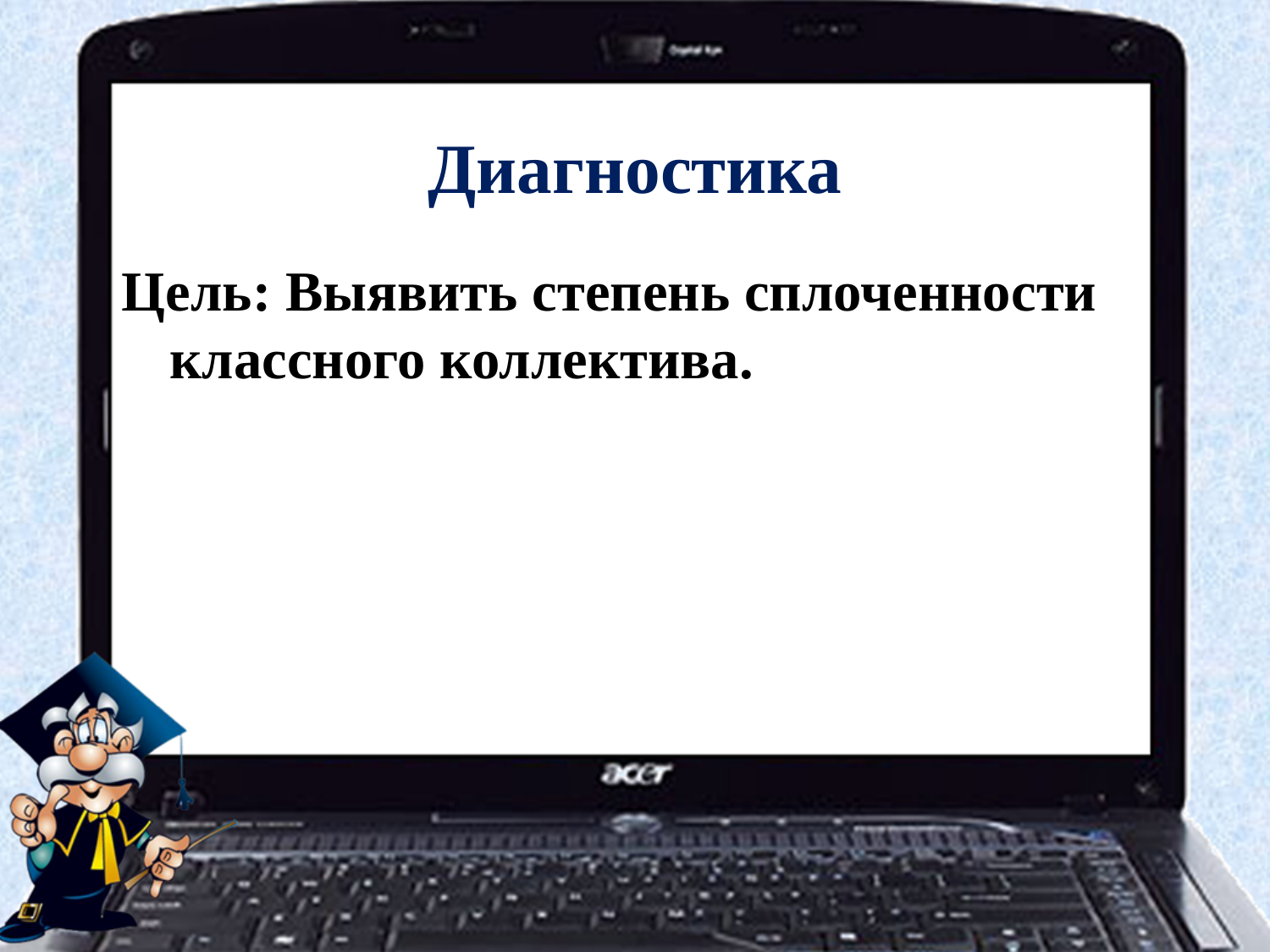

#
Диагностика
Цель: Выявить степень сплоченности классного коллектива.